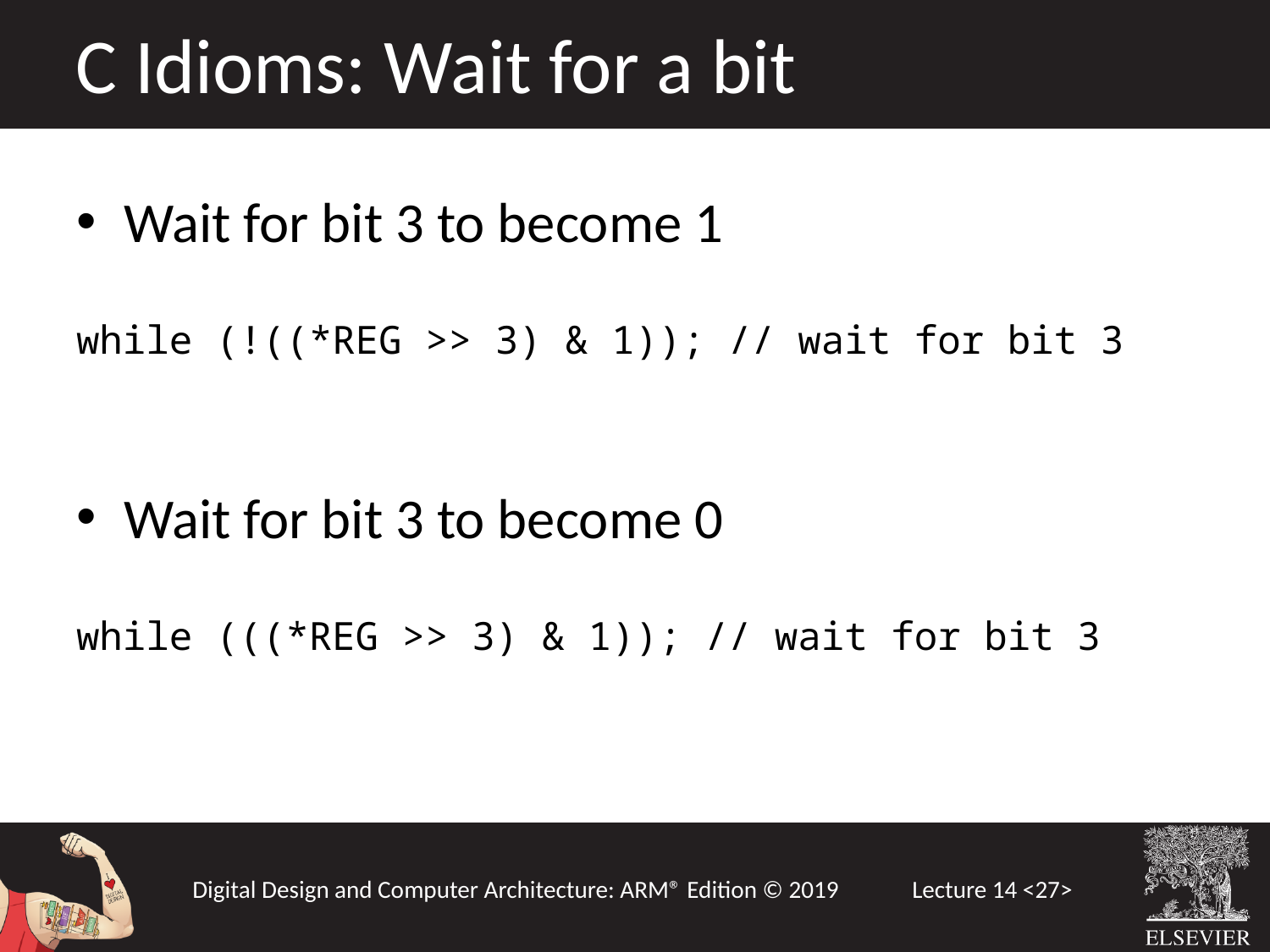

C Idioms: Wait for a bit
Wait for bit 3 to become 1

while (!((*REG >> 3) & 1)); // wait for bit 3

Wait for bit 3 to become 0

while (((*REG >> 3) & 1)); // wait for bit 3